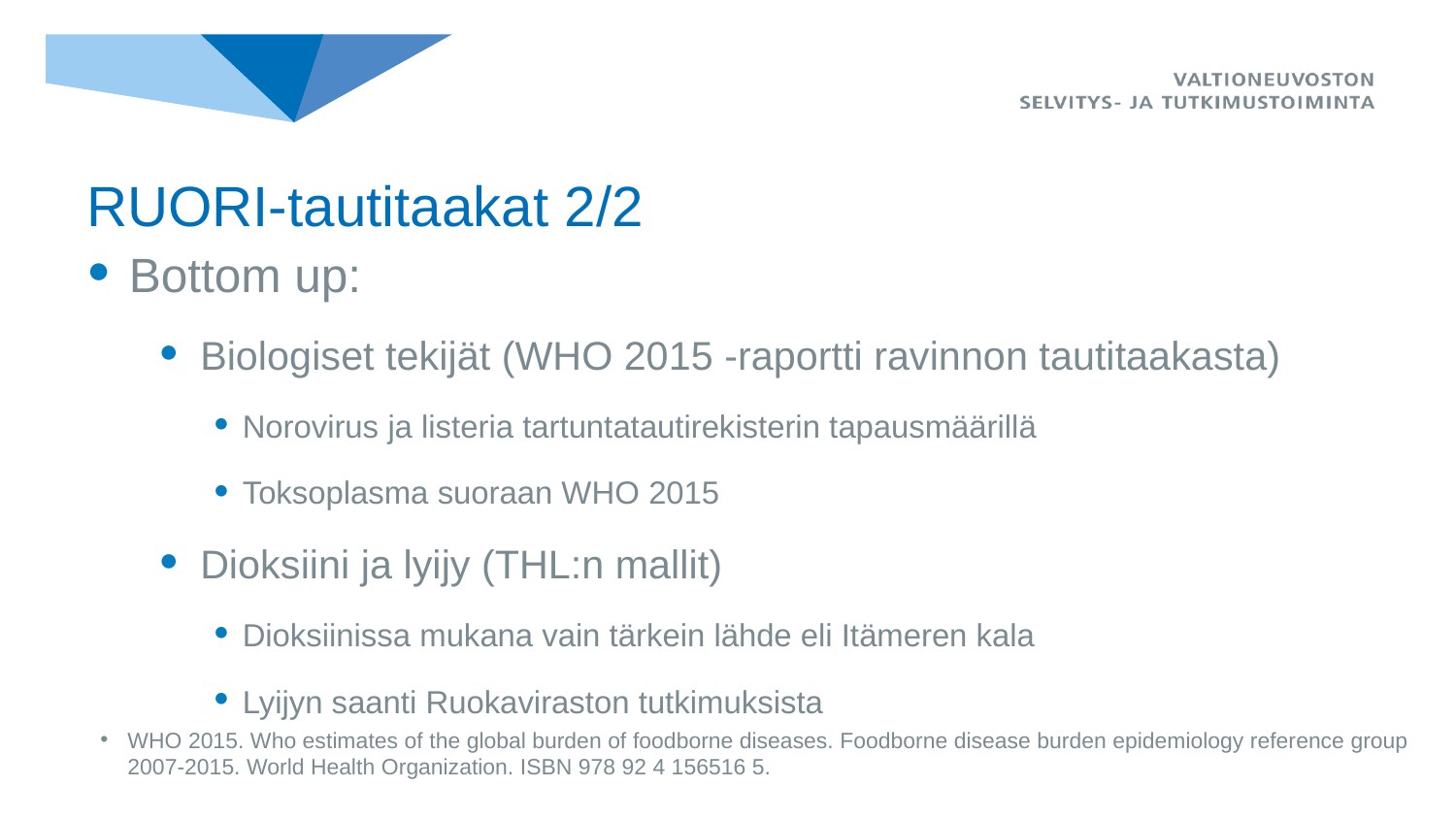

# RUORI-tautitaakat 2/2
Bottom up:
Biologiset tekijät (WHO 2015 -raportti ravinnon tautitaakasta)
Norovirus ja listeria tartuntatautirekisterin tapausmäärillä
Toksoplasma suoraan WHO 2015
Dioksiini ja lyijy (THL:n mallit)
Dioksiinissa mukana vain tärkein lähde eli Itämeren kala
Lyijyn saanti Ruokaviraston tutkimuksista
WHO 2015. Who estimates of the global burden of foodborne diseases. Foodborne disease burden epidemiology reference group 2007-2015. World Health Organization. ISBN 978 92 4 156516 5.